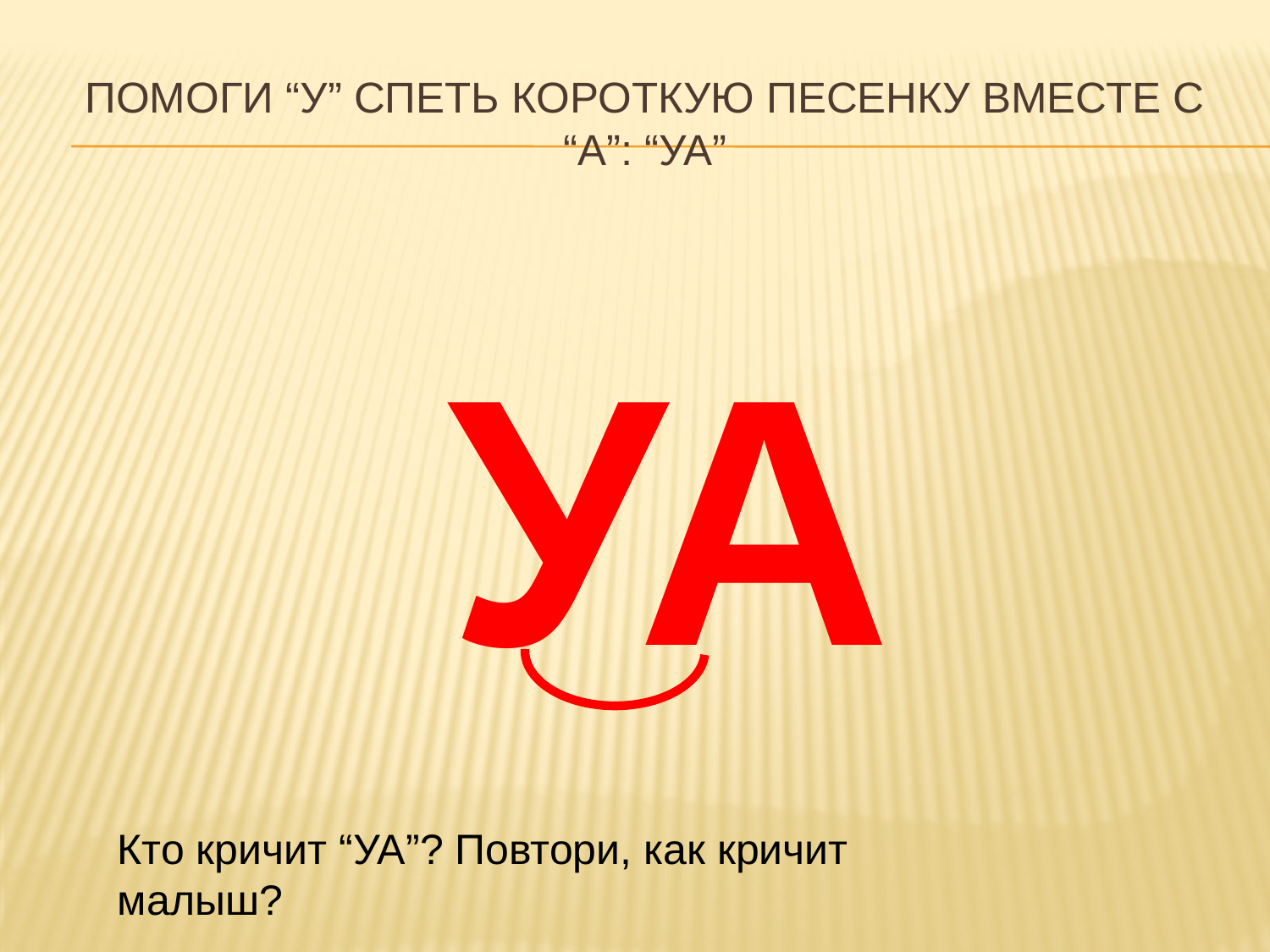

# Помоги “у” спеть короткую песенку вместе с “а”: “Уа”
У
А

Кто кричит “УА”? Повтори, как кричит малыш?